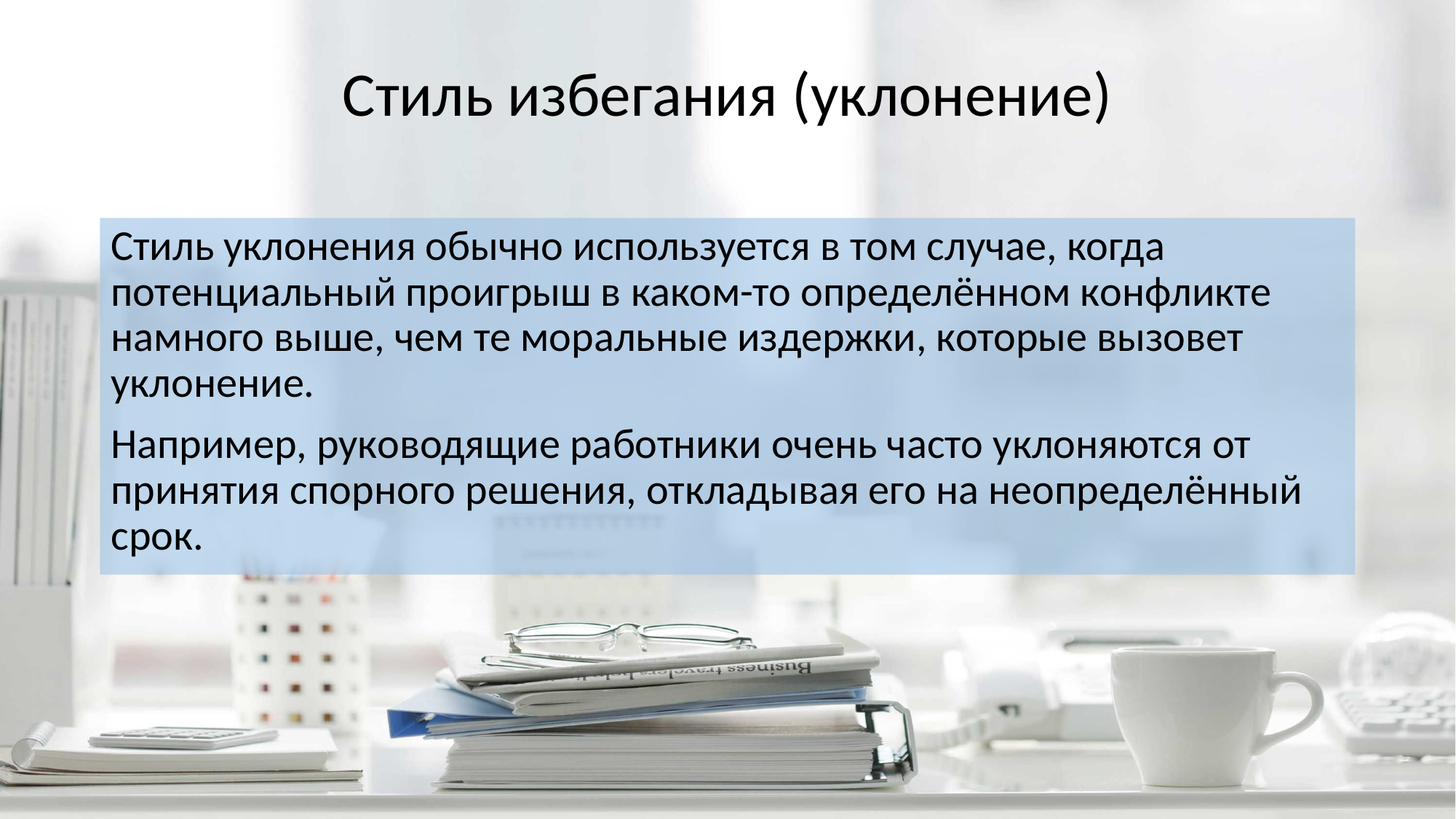

# Стиль избегания (уклонение)
Стиль уклонения обычно используется в том случае, когда потенциальный проигрыш в каком-то определённом конфликте намного выше, чем те моральные издержки, которые вызовет уклонение.
Например, руководящие работники очень часто уклоняются от принятия спорного решения, откладывая его на неопределённый срок.